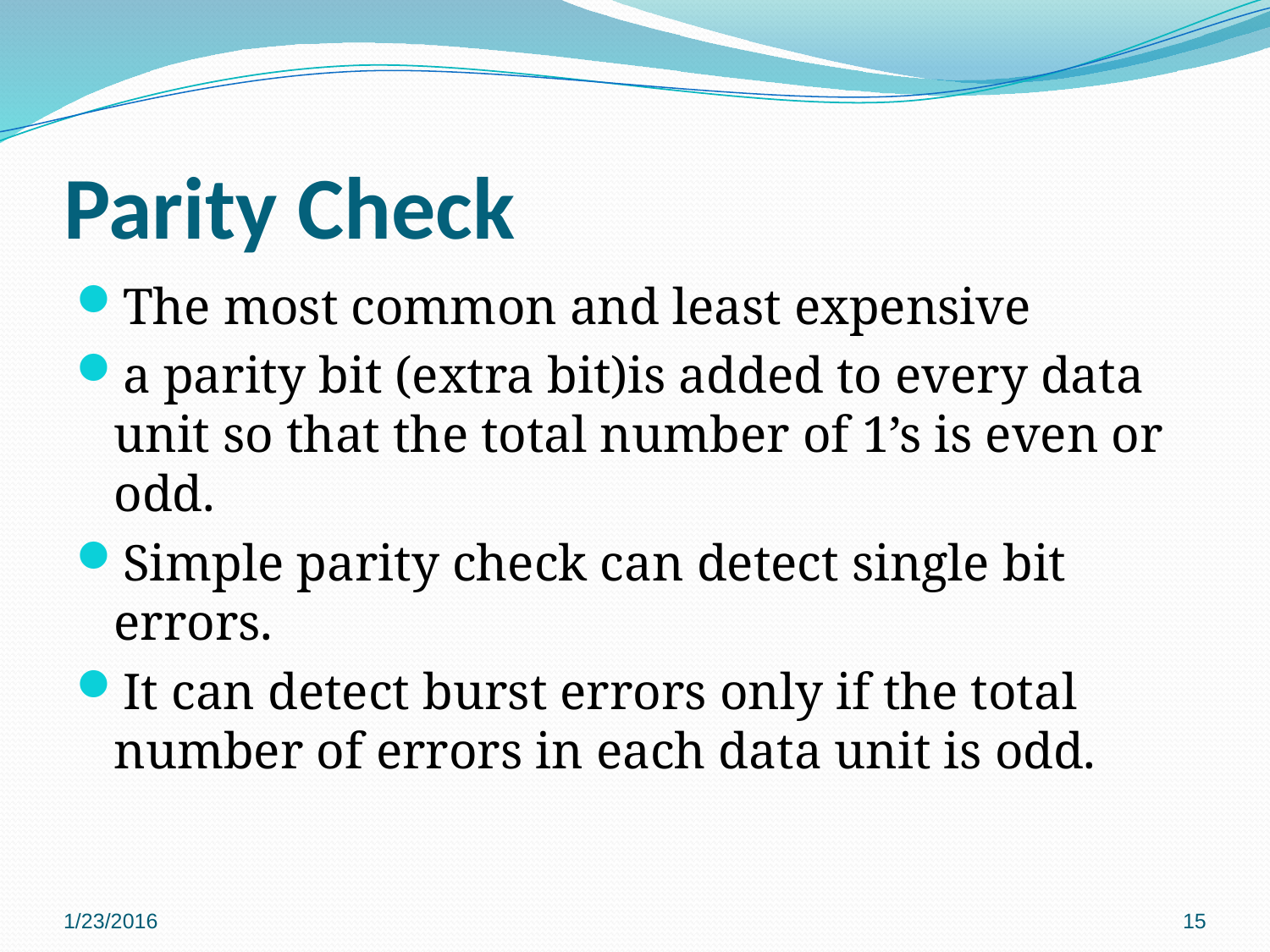

# Parity Check
The most common and least expensive
a parity bit (extra bit)is added to every data unit so that the total number of 1’s is even or odd.
Simple parity check can detect single bit errors.
It can detect burst errors only if the total number of errors in each data unit is odd.
1/23/2016
15